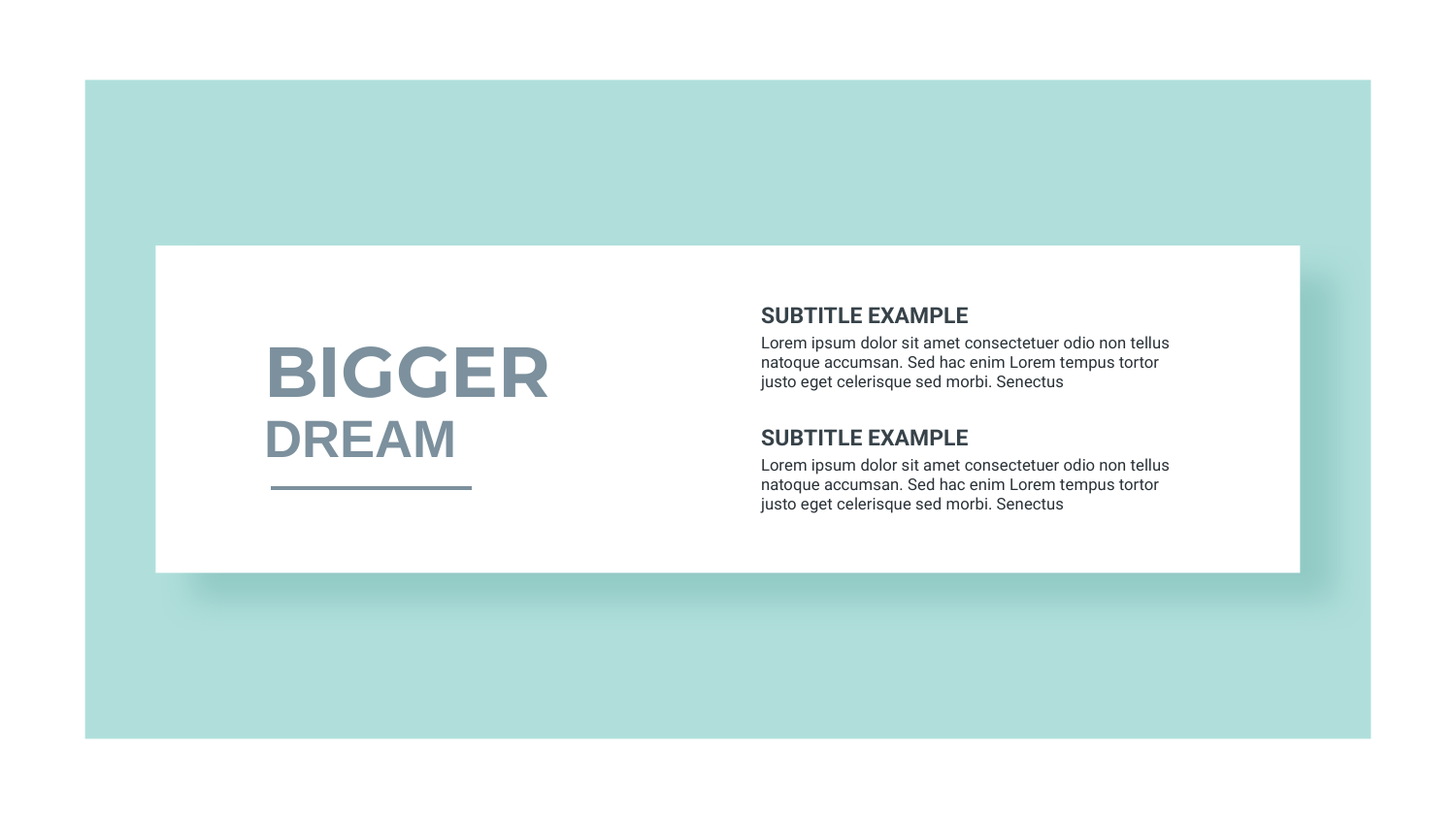

SUBTITLE EXAMPLE
Lorem ipsum dolor sit amet consectetuer odio non tellus natoque accumsan. Sed hac enim Lorem tempus tortor justo eget celerisque sed morbi. Senectus
SUBTITLE EXAMPLE
Lorem ipsum dolor sit amet consectetuer odio non tellus natoque accumsan. Sed hac enim Lorem tempus tortor justo eget celerisque sed morbi. Senectus
BIGGER
DREAM